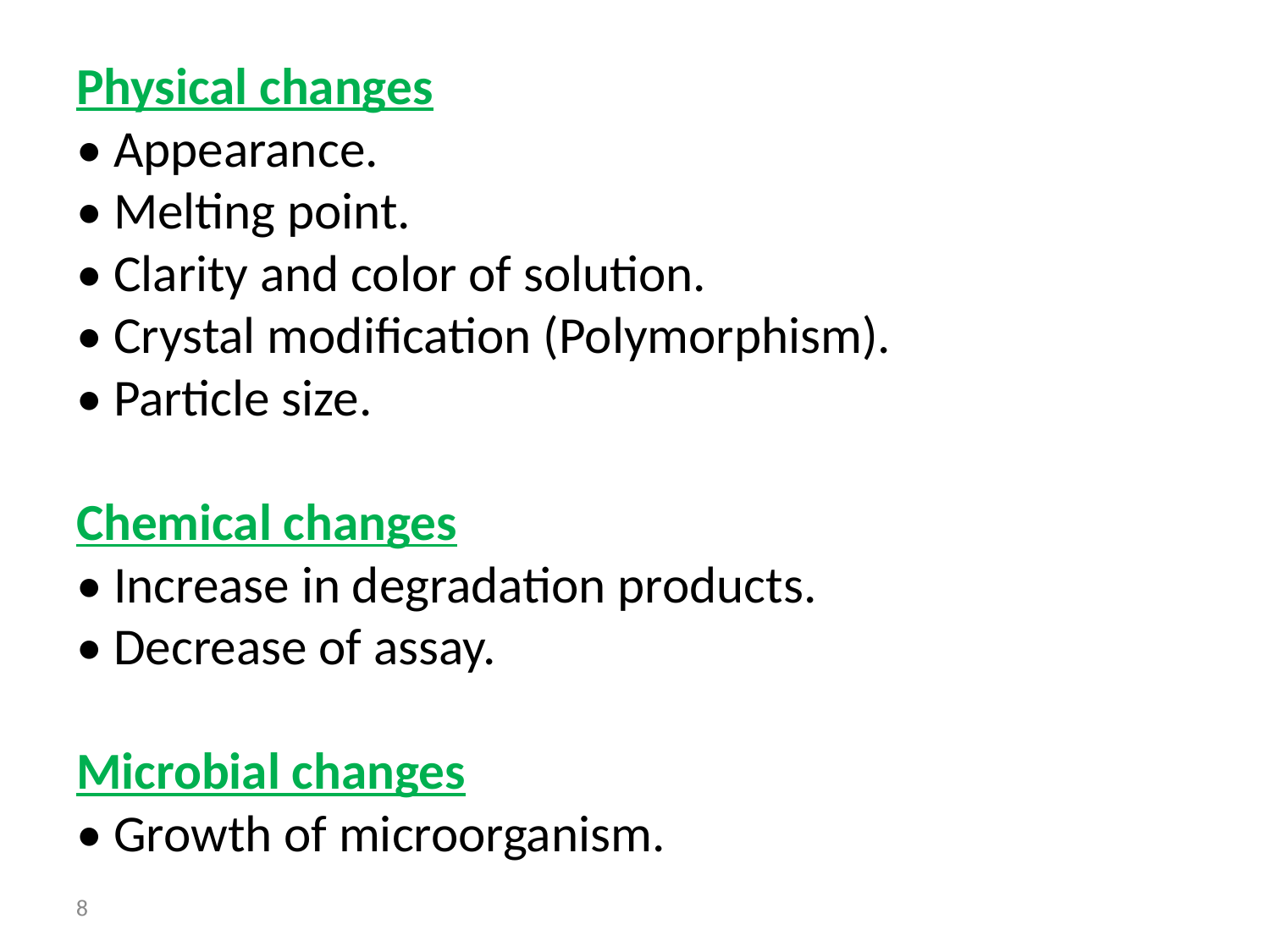

Physical changes
• Appearance.
• Melting point.
• Clarity and color of solution.
• Crystal modification (Polymorphism).
• Particle size.
Chemical changes
• Increase in degradation products.
• Decrease of assay.
Microbial changes
• Growth of microorganism.
8